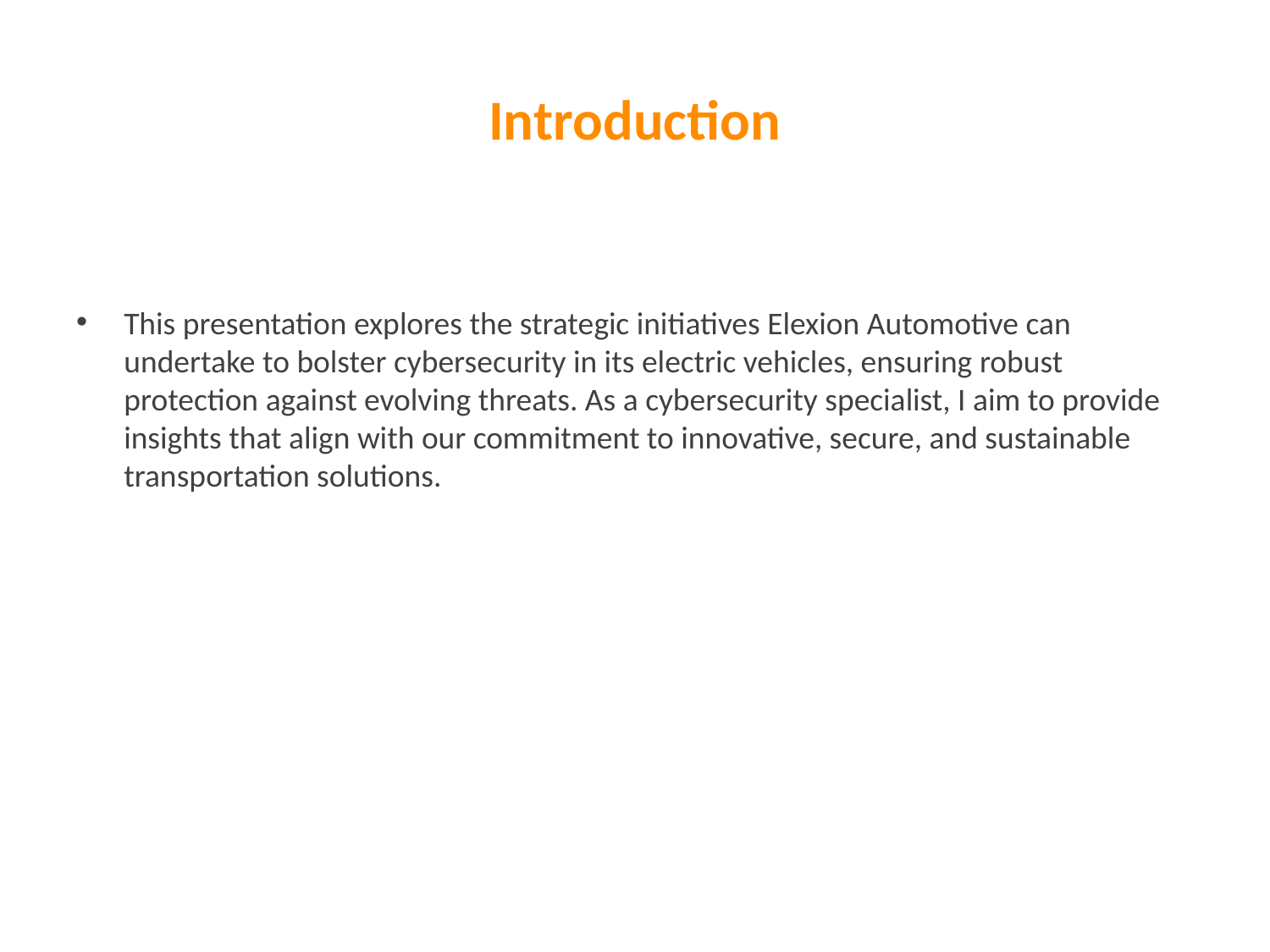

# Introduction

This presentation explores the strategic initiatives Elexion Automotive can undertake to bolster cybersecurity in its electric vehicles, ensuring robust protection against evolving threats. As a cybersecurity specialist, I aim to provide insights that align with our commitment to innovative, secure, and sustainable transportation solutions.